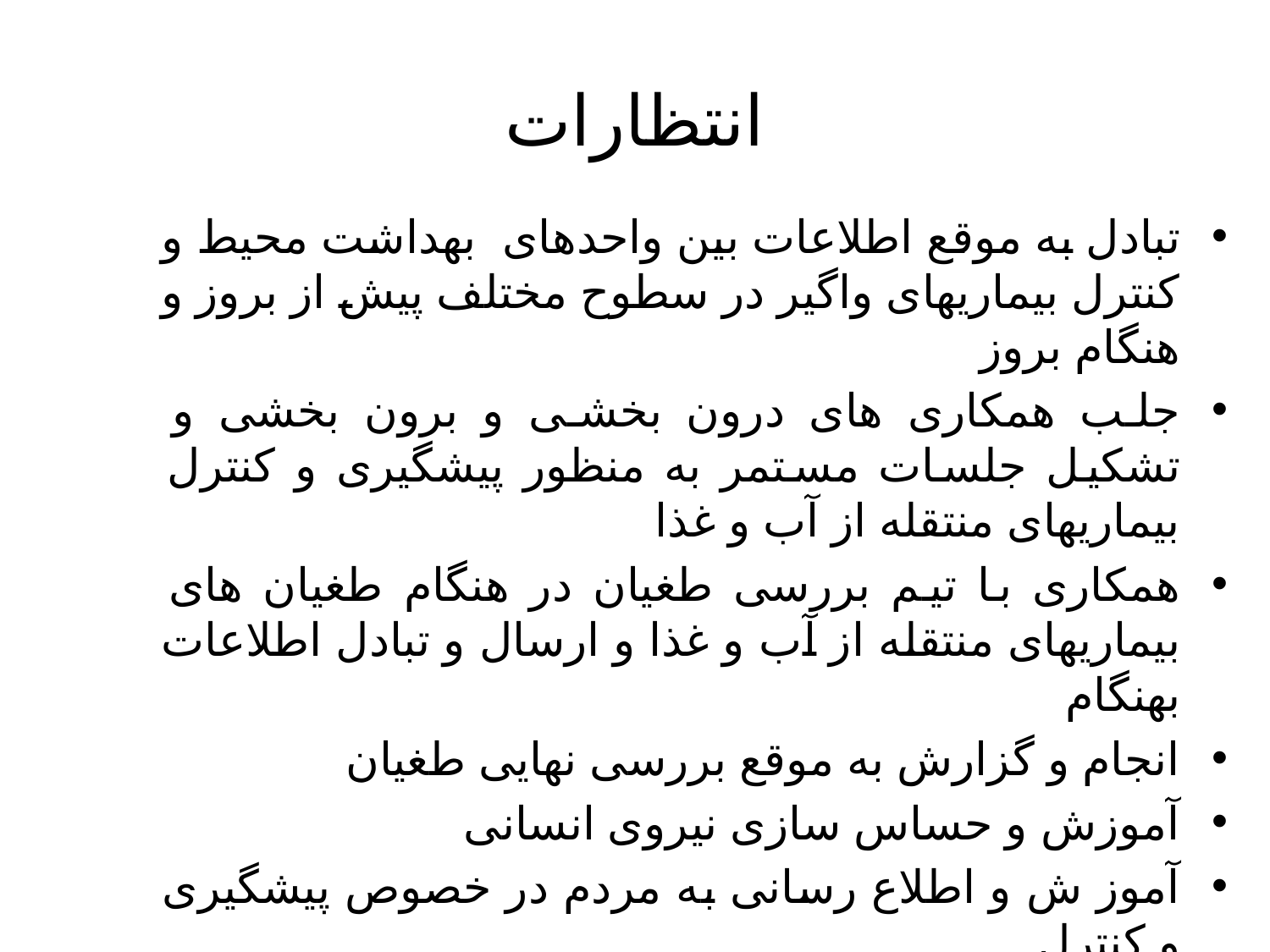

# انتظارات
تبادل به موقع اطلاعات بین واحدهای  بهداشت محیط و کنترل بیماریهای واگیر در سطوح مختلف پیش از بروز و هنگام بروز
جلب همکاری های درون بخشی و برون بخشی و تشکیل جلسات مستمر به منظور پیشگیری و کنترل بیماریهای منتقله از آب و غذا
همکاری با تیم بررسی طغیان در هنگام طغیان های بیماریهای منتقله از آب و غذا و ارسال و تبادل اطلاعات بهنگام
انجام و گزارش به موقع بررسی نهایی طغیان
آموزش و حساس سازی نیروی انسانی
آموز ش و اطلاع رسانی به مردم در خصوص پیشگیری و کنترل
اجرای مفاد دستورالعمل بهداشت محیط به منظور پیشگیری و کنترل طغیان